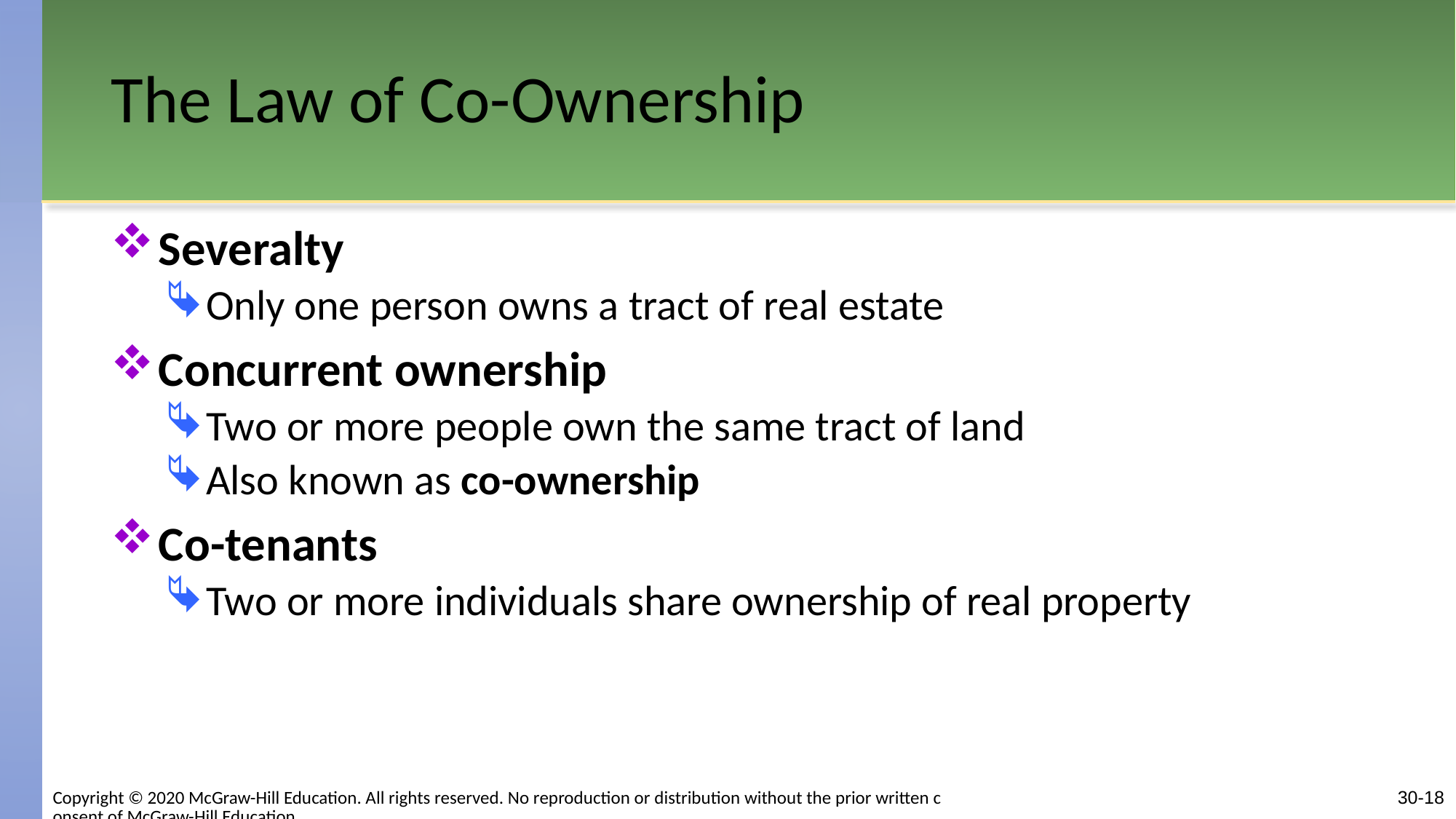

# The Law of Co-Ownership
Severalty
Only one person owns a tract of real estate
Concurrent ownership
Two or more people own the same tract of land
Also known as co-ownership
Co-tenants
Two or more individuals share ownership of real property
Copyright © 2020 McGraw-Hill Education. All rights reserved. No reproduction or distribution without the prior written consent of McGraw-Hill Education.
30-18